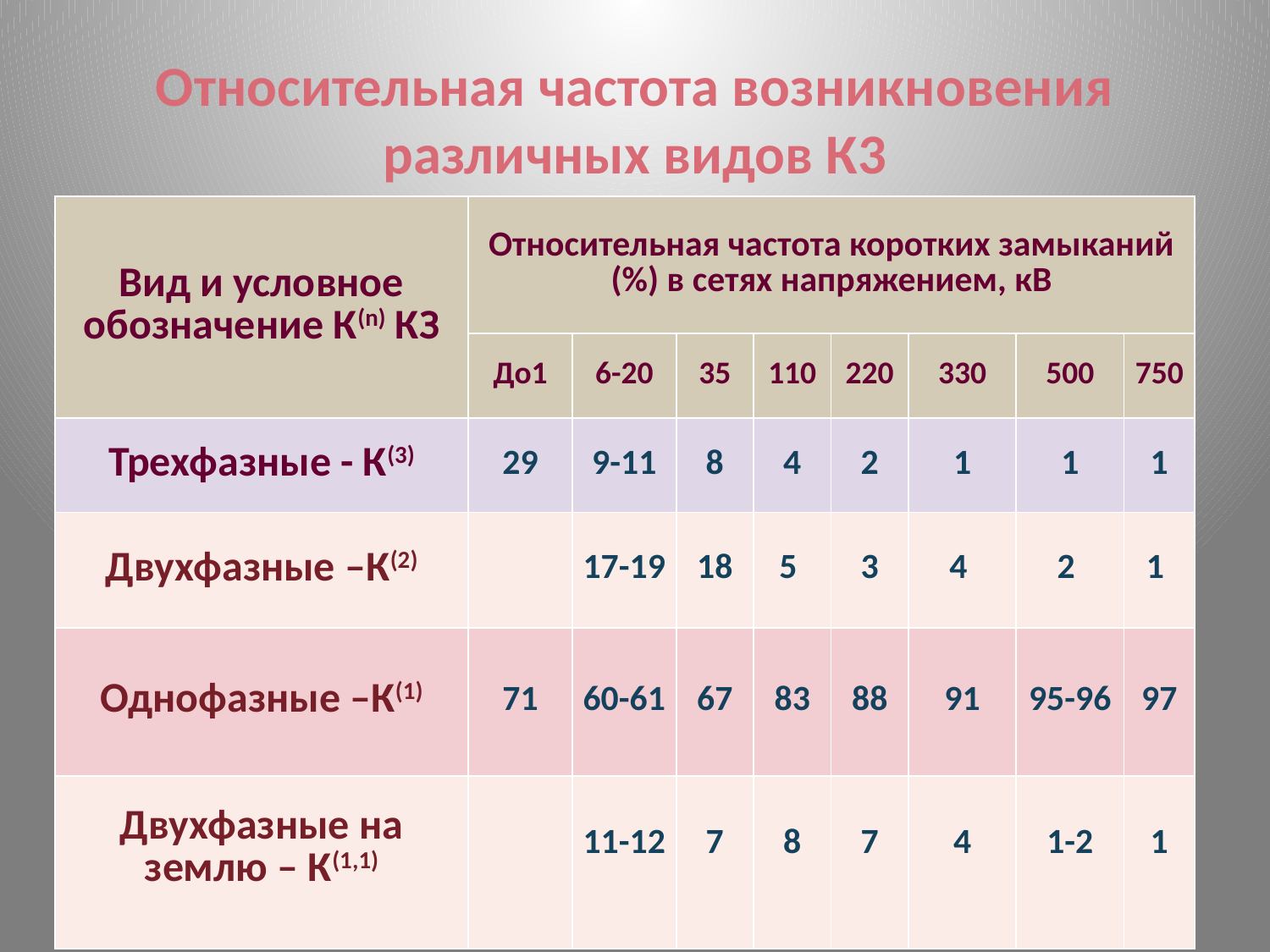

# Относительная частота возникновения различных видов К3
| Вид и условное обозначение К(n) КЗ | Относительная частота коротких замыканий (%) в сетях напряжением, кВ |  |  |  |  |  |  |  |
| --- | --- | --- | --- | --- | --- | --- | --- | --- |
|  | До1 | 6-20 | 35 | 110 | 220 | 330 | 500 | 750 |
| Трехфазные - К(3) | 29 | 9-11 | 8 | 4 | 2 | 1 | 1 | 1 |
| Двухфазные –К(2) |  | 17-19 | 18 | 5 | 3 | 4 | 2 | 1 |
| Однофазные –К(1) | 71 | 60-61 | 67 | 83 | 88 | 91 | 95-96 | 97 |
| Двухфазные на землю – К(1,1) |  | 11-12 | 7 | 8 | 7 | 4 | 1-2 | 1 |